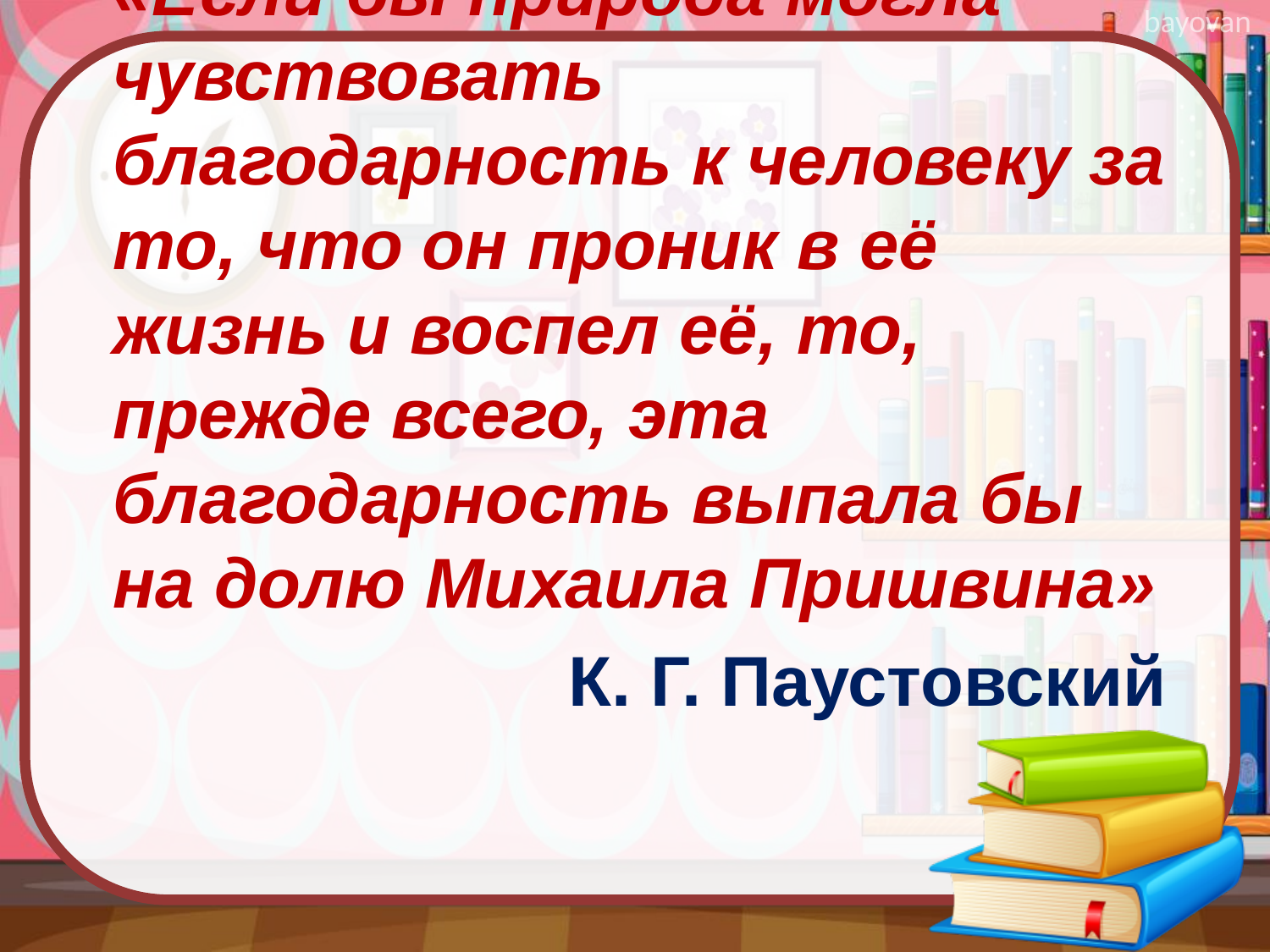

«Если бы природа могла чувствовать благодарность к человеку за то, что он проник в её жизнь и воспел её, то, прежде всего, эта благодарность выпала бы на долю Михаила Пришвина»
К. Г. Паустовский